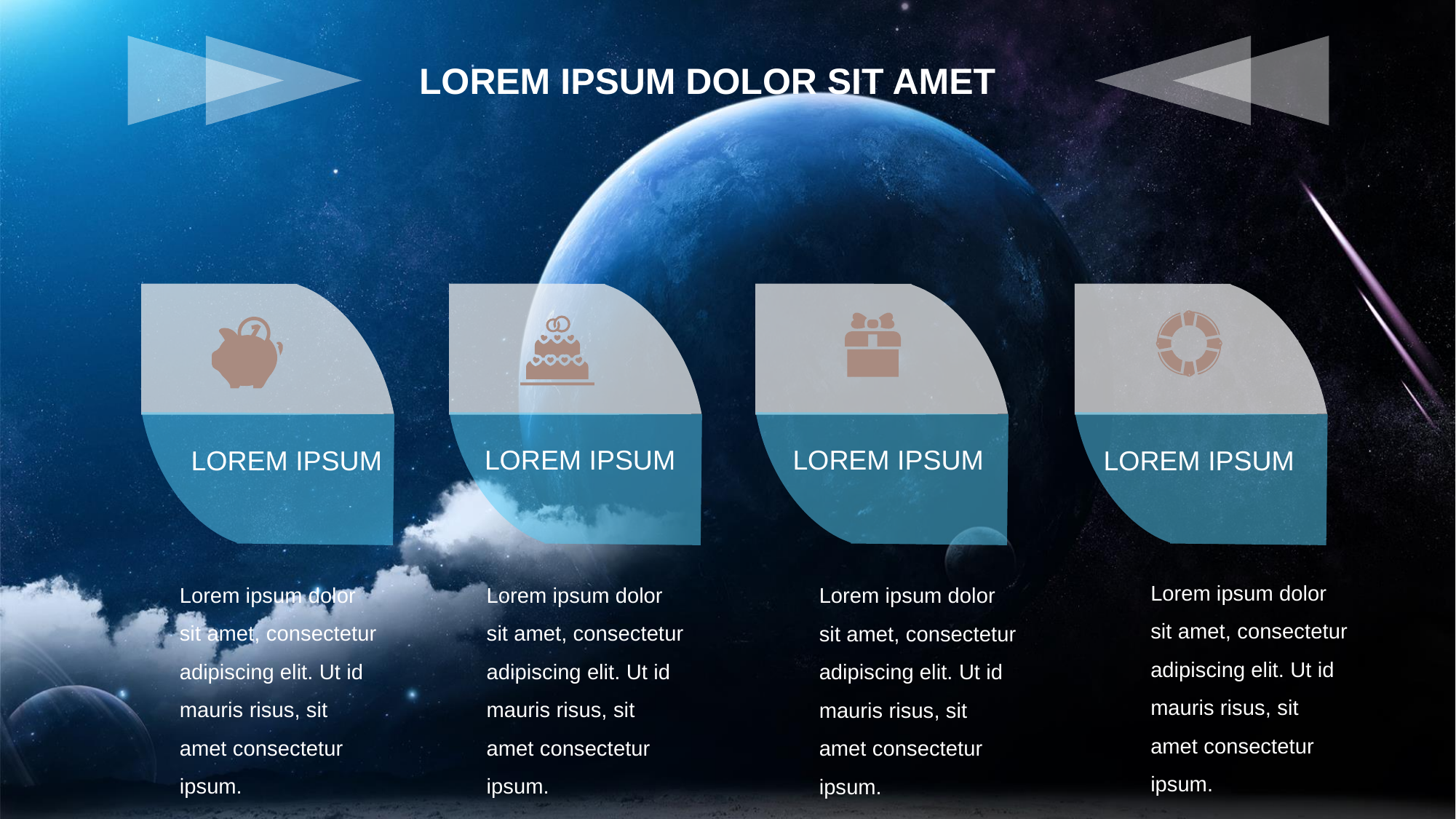

LOREM IPSUM DOLOR SIT AMET

LOREM IPSUM
LOREM IPSUM
LOREM IPSUM
LOREM IPSUM
Lorem ipsum dolor sit amet, consectetur adipiscing elit. Ut id mauris risus, sit amet consectetur ipsum.
Lorem ipsum dolor sit amet, consectetur adipiscing elit. Ut id mauris risus, sit amet consectetur ipsum.
Lorem ipsum dolor sit amet, consectetur adipiscing elit. Ut id mauris risus, sit amet consectetur ipsum.
Lorem ipsum dolor sit amet, consectetur adipiscing elit. Ut id mauris risus, sit amet consectetur ipsum.